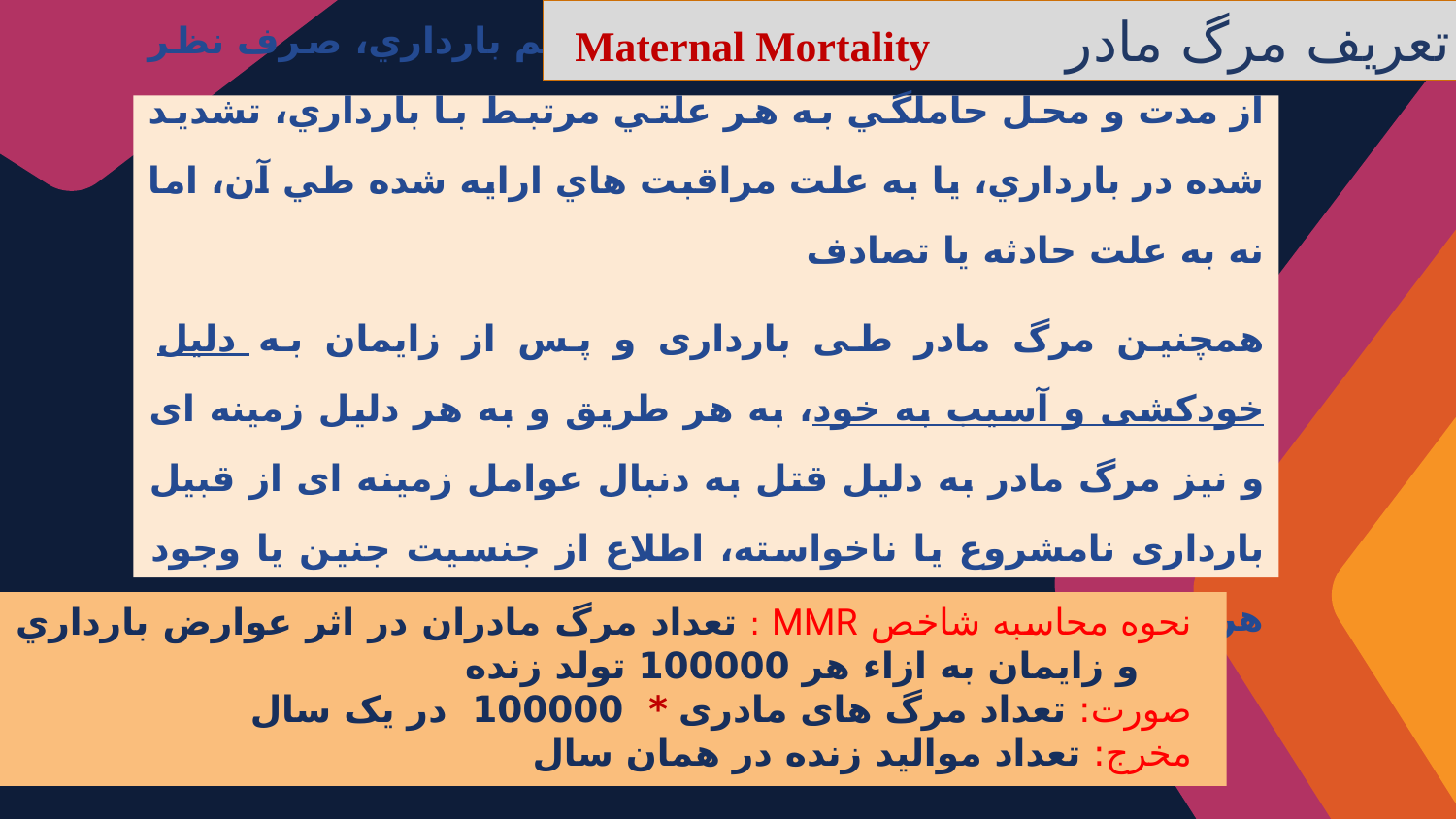

تعريف مرگ مادر        Maternal Mortality
مرگ هنگام حاملگي تا 42 روز پس از ختم بارداري، صرف نظر از مدت و محل حاملگي به هر علتي مرتبط با بارداري، تشديد شده در بارداري، يا به علت مراقبت هاي ارايه شده طي آن، اما نه به علت حادثه يا تصادف
همچنین مرگ مادر طی بارداری و پس از زایمان به دلیل خودکشی و آسیب به خود، به هر طریق و به هر دلیل زمینه ای و نیز مرگ مادر به دلیل قتل به دنبال عوامل زمینه ای از قبیل بارداری نامشروع یا ناخواسته، اطلاع از جنسیت جنین یا وجود هر رابطه علیتی با بارداری جزء مرگ مادران محسوب می شود

نحوه محاسبه شاخص MMR : تعداد مرگ مادران در اثر عوارض بارداري و زايمان به ازاء هر 100000 تولد زنده
صورت: تعداد مرگ های مادری *  100000  در یک سال
مخرج: تعداد موالید زنده در همان سال